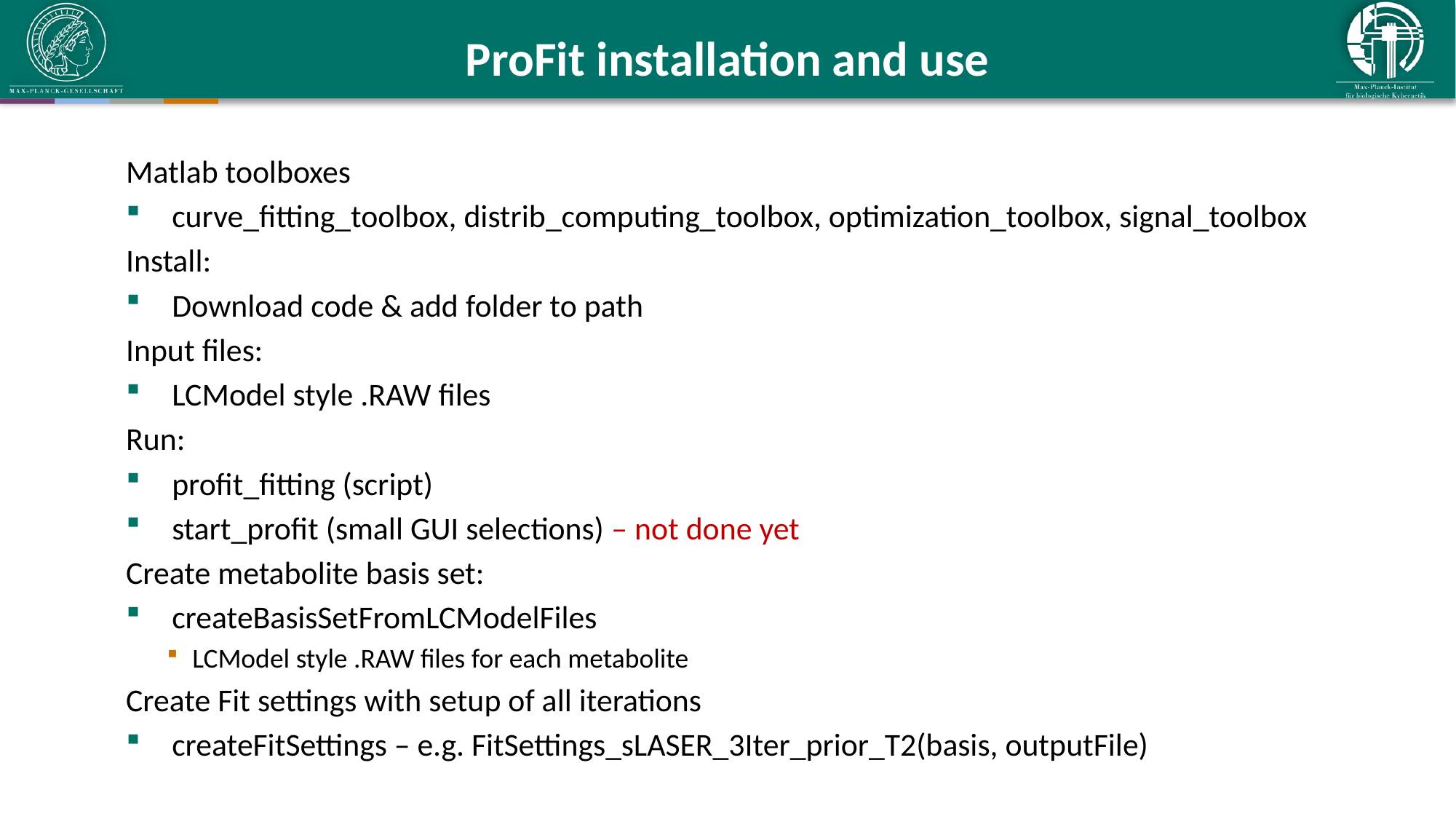

# ProFit installation and use
Matlab toolboxes
curve_fitting_toolbox, distrib_computing_toolbox, optimization_toolbox, signal_toolbox
Install:
Download code & add folder to path
Input files:
LCModel style .RAW files
Run:
profit_fitting (script)
start_profit (small GUI selections) – not done yet
Create metabolite basis set:
createBasisSetFromLCModelFiles
LCModel style .RAW files for each metabolite
Create Fit settings with setup of all iterations
createFitSettings – e.g. FitSettings_sLASER_3Iter_prior_T2(basis, outputFile)